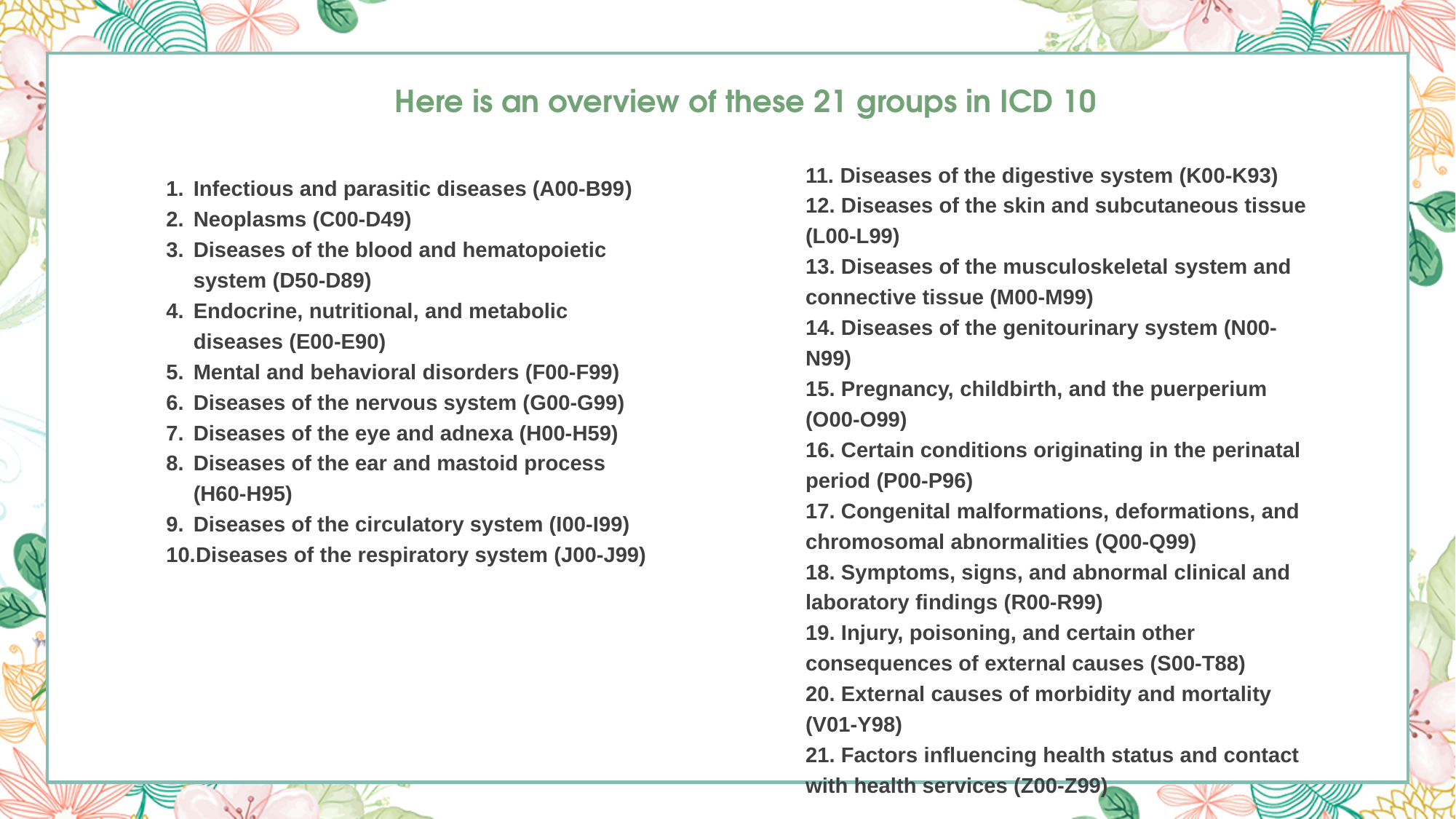

#
Infectious and parasitic diseases (A00-B99)
Neoplasms (C00-D49)
Diseases of the blood and hematopoietic system (D50-D89)
Endocrine, nutritional, and metabolic diseases (E00-E90)
Mental and behavioral disorders (F00-F99)
Diseases of the nervous system (G00-G99)
Diseases of the eye and adnexa (H00-H59)
Diseases of the ear and mastoid process (H60-H95)
Here is an overview of these 21 groups in ICD 10
11. Diseases of the digestive system (K00-K93)
12. Diseases of the skin and subcutaneous tissue (L00-L99)
13. Diseases of the musculoskeletal system and connective tissue (M00-M99)
14. Diseases of the genitourinary system (N00-N99)
15. Pregnancy, childbirth, and the puerperium (O00-O99)
16. Certain conditions originating in the perinatal period (P00-P96)
17. Congenital malformations, deformations, and chromosomal abnormalities (Q00-Q99)
18. Symptoms, signs, and abnormal clinical and laboratory findings (R00-R99)
19. Injury, poisoning, and certain other consequences of external causes (S00-T88)
20. External causes of morbidity and mortality (V01-Y98)
21. Factors influencing health status and contact with health services (Z00-Z99)

Infectious and parasitic diseases (A00-B99)
Neoplasms (C00-D49)
Diseases of the blood and hematopoietic system (D50-D89)
Endocrine, nutritional, and metabolic diseases (E00-E90)
Mental and behavioral disorders (F00-F99)
Diseases of the nervous system (G00-G99)
Diseases of the eye and adnexa (H00-H59)
Diseases of the ear and mastoid process (H60-H95)
Diseases of the circulatory system (I00-I99)
Diseases of the respiratory system (J00-J99)